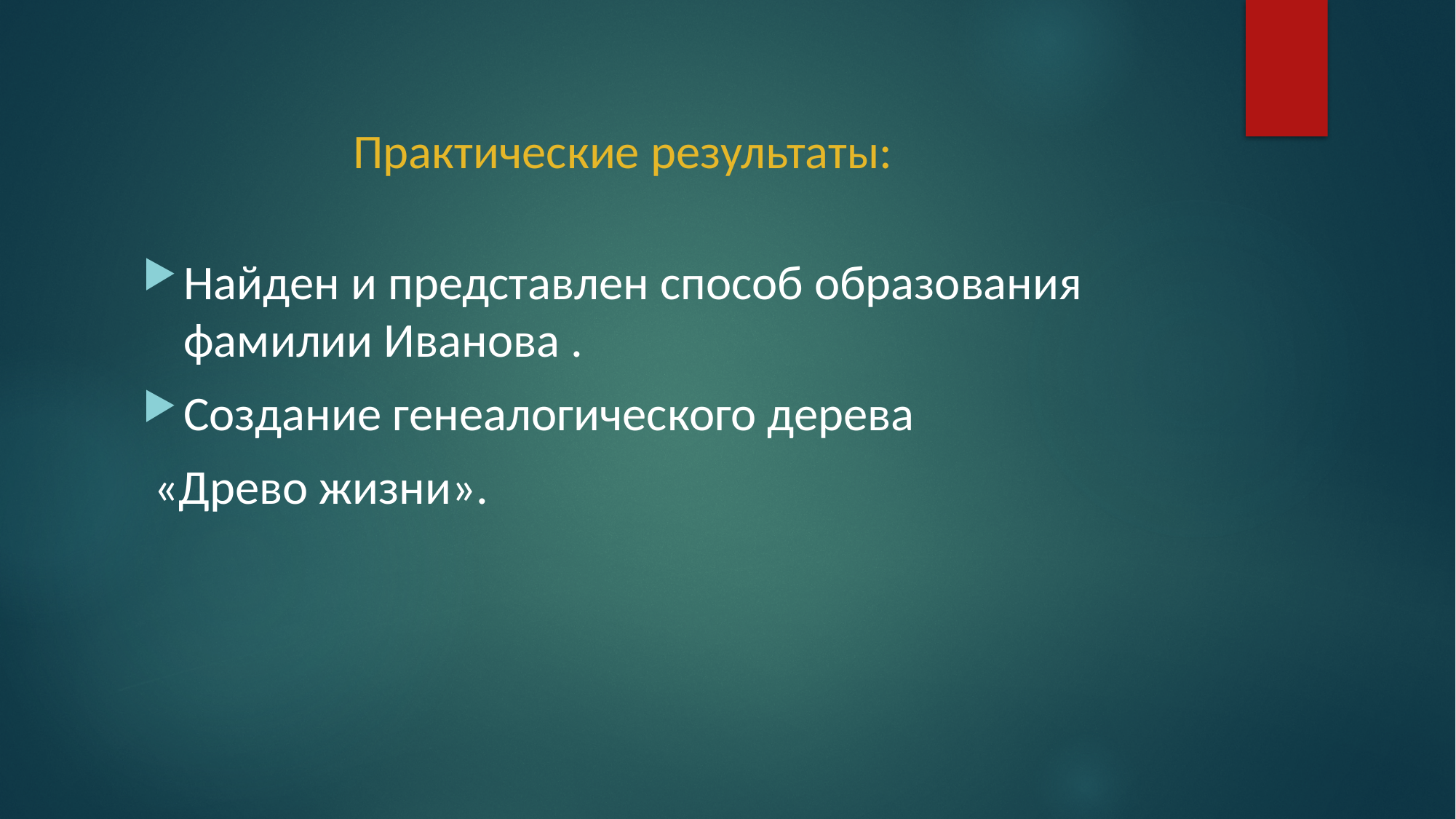

# Практические результаты:
Найден и представлен способ образования фамилии Иванова .
Создание генеалогического дерева
 «Древо жизни».